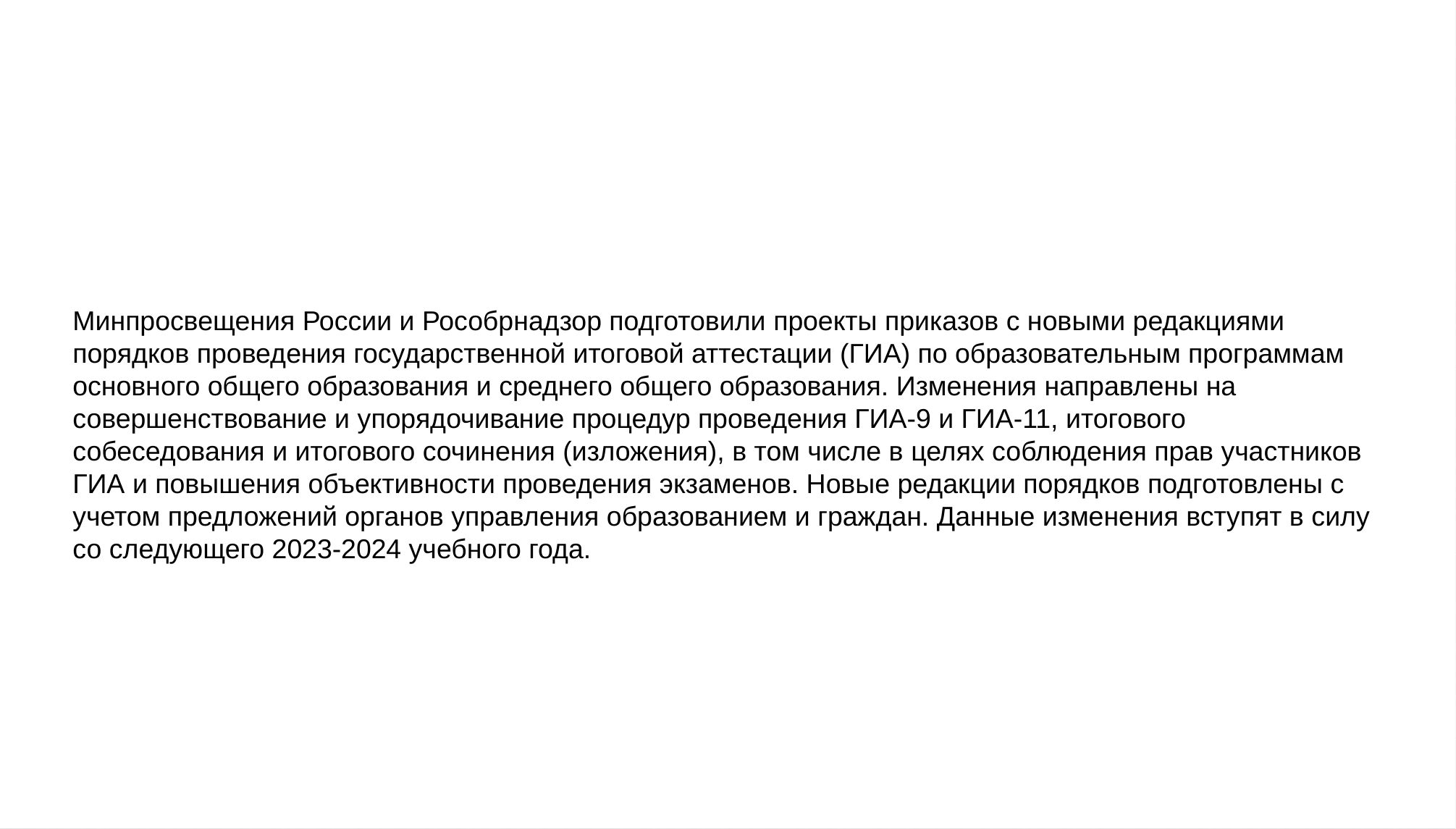

#
Минпросвещения России и Рособрнадзор подготовили проекты приказов с новыми редакциями порядков проведения государственной итоговой аттестации (ГИА) по образовательным программам основного общего образования и среднего общего образования. Изменения направлены на совершенствование и упорядочивание процедур проведения ГИА-9 и ГИА-11, итогового собеседования и итогового сочинения (изложения), в том числе в целях соблюдения прав участников ГИА и повышения объективности проведения экзаменов. Новые редакции порядков подготовлены с учетом предложений органов управления образованием и граждан. Данные изменения вступят в силу со следующего 2023-2024 учебного года.